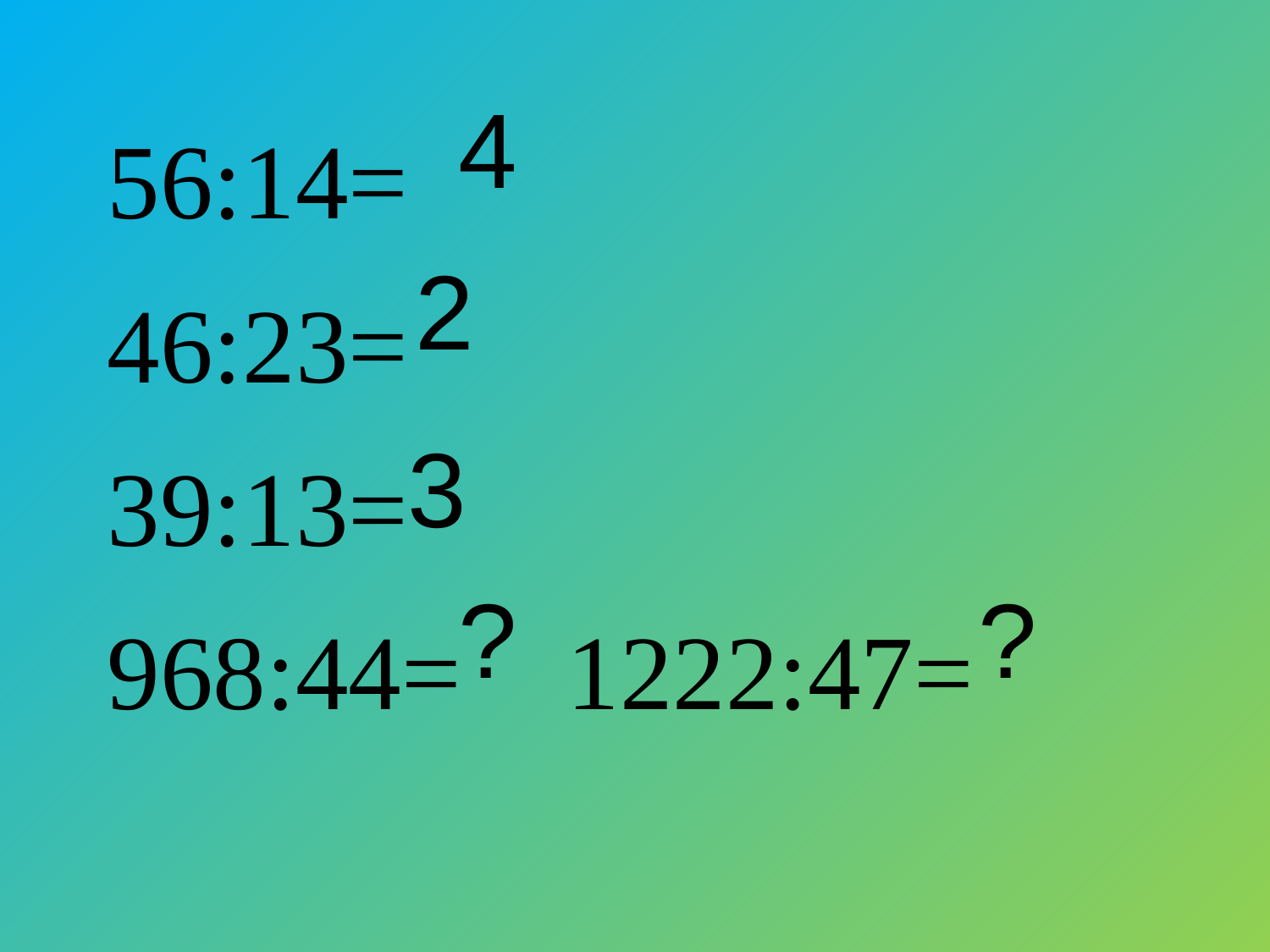

4
56:14=
46:23=
39:13=
968:44=    1222:47=
2
3
?
?